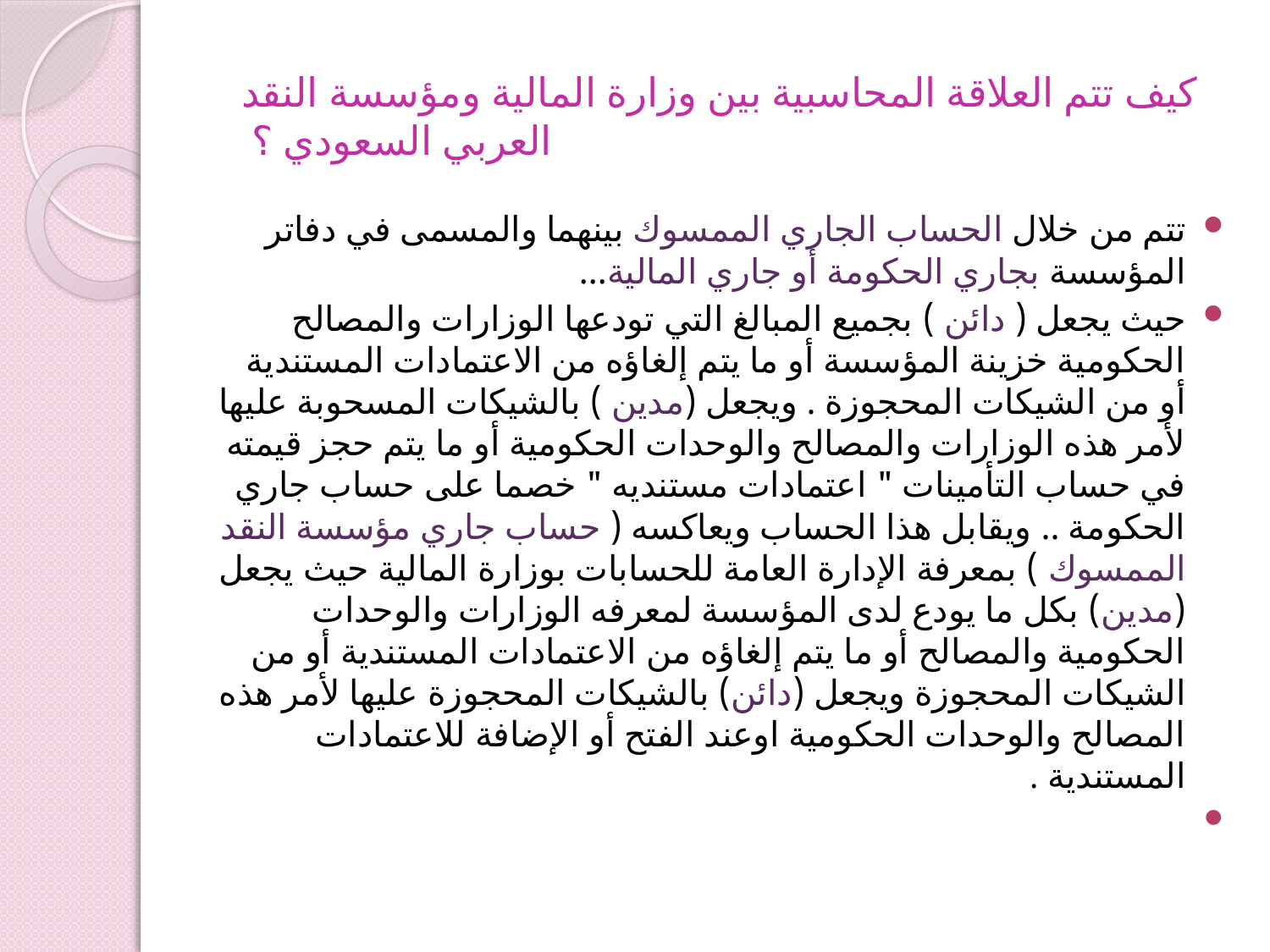

# كيف تتم العلاقة المحاسبية بين وزارة المالية ومؤسسة النقد العربي السعودي ؟
تتم من خلال الحساب الجاري الممسوك بينهما والمسمى في دفاتر المؤسسة بجاري الحكومة أو جاري المالية...
حيث يجعل ( دائن ) بجميع المبالغ التي تودعها الوزارات والمصالح الحكومية خزينة المؤسسة أو ما يتم إلغاؤه من الاعتمادات المستندية  أو من الشيكات المحجوزة . ويجعل (مدين ) بالشيكات المسحوبة عليها لأمر هذه الوزارات والمصالح والوحدات الحكومية أو ما يتم حجز قيمته في حساب التأمينات " اعتمادات مستنديه " خصما على حساب جاري الحكومة .. ويقابل هذا الحساب ويعاكسه ( حساب جاري مؤسسة النقد الممسوك ) بمعرفة الإدارة العامة للحسابات بوزارة المالية حيث يجعل (مدين) بكل ما يودع لدى المؤسسة لمعرفه الوزارات والوحدات الحكومية والمصالح أو ما يتم إلغاؤه من الاعتمادات المستندية أو من الشيكات المحجوزة ويجعل (دائن) بالشيكات المحجوزة عليها لأمر هذه المصالح والوحدات الحكومية اوعند الفتح أو الإضافة للاعتمادات المستندية .